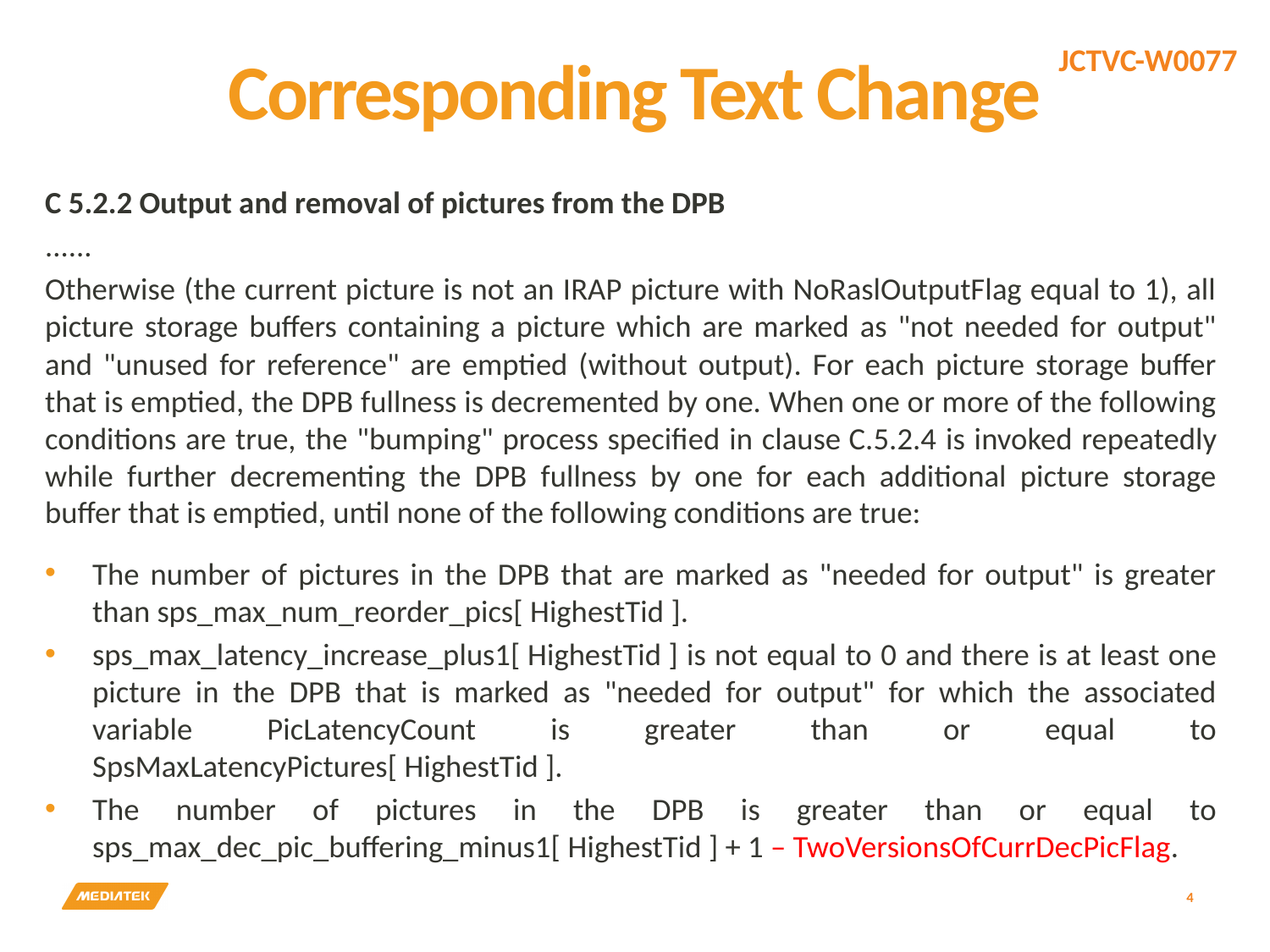

# Corresponding Text Change
C 5.2.2 Output and removal of pictures from the DPB
......
Otherwise (the current picture is not an IRAP picture with NoRaslOutputFlag equal to 1), all picture storage buffers containing a picture which are marked as "not needed for output" and "unused for reference" are emptied (without output). For each picture storage buffer that is emptied, the DPB fullness is decremented by one. When one or more of the following conditions are true, the "bumping" process specified in clause C.5.2.4 is invoked repeatedly while further decrementing the DPB fullness by one for each additional picture storage buffer that is emptied, until none of the following conditions are true:
The number of pictures in the DPB that are marked as "needed for output" is greater than sps_max_num_reorder_pics[ HighestTid ].
sps_max_latency_increase_plus1[ HighestTid ] is not equal to 0 and there is at least one picture in the DPB that is marked as "needed for output" for which the associated variable PicLatencyCount is greater than or equal to SpsMaxLatencyPictures[ HighestTid ].
The number of pictures in the DPB is greater than or equal to sps_max_dec_pic_buffering_minus1[ HighestTid ] + 1 – TwoVersionsOfCurrDecPicFlag.

4